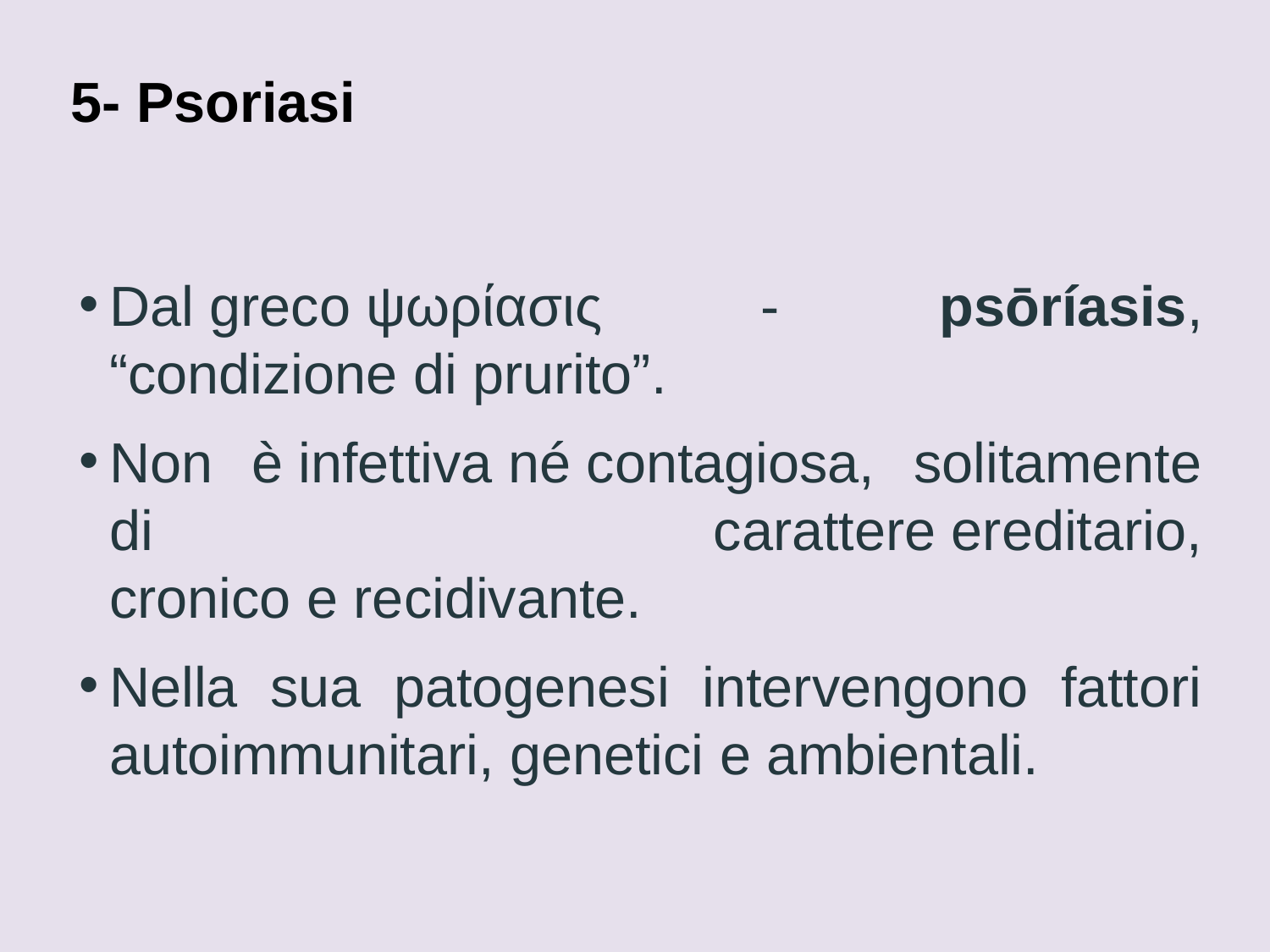

5- Psoriasi

Dal greco ψωρίασις - psōríasis, “condizione di prurito”.
Non è infettiva né contagiosa, solitamente di carattere ereditario, cronico e recidivante.
Nella sua patogenesi intervengono fattori autoimmunitari, genetici e ambientali.